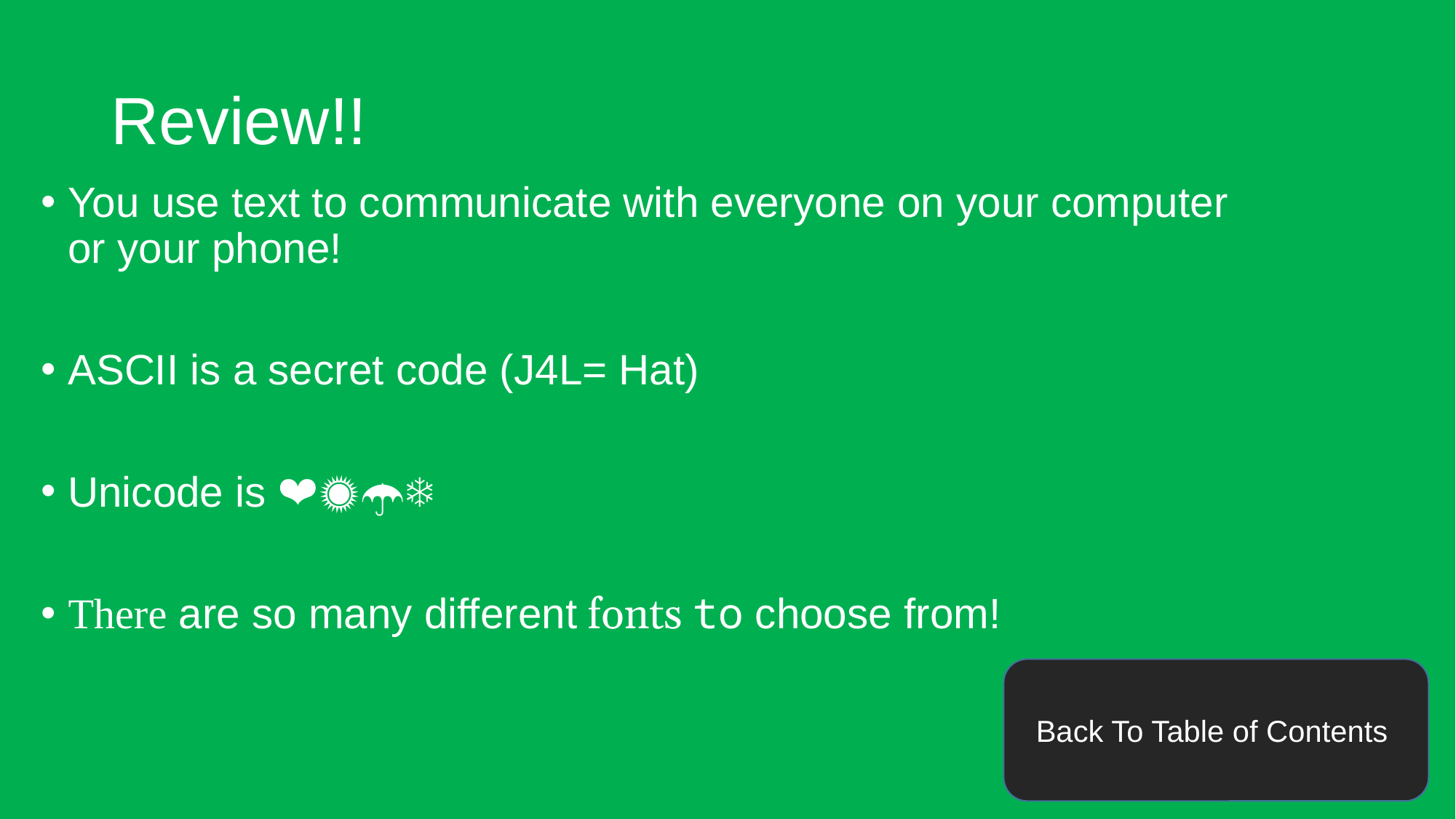

# Review!!
You use text to communicate with everyone on your computer or your phone!

ASCII is a secret code (J4L= Hat)

Unicode is ❤☀☂❄

There are so many different fonts to choose from!
Back To Table of Contents